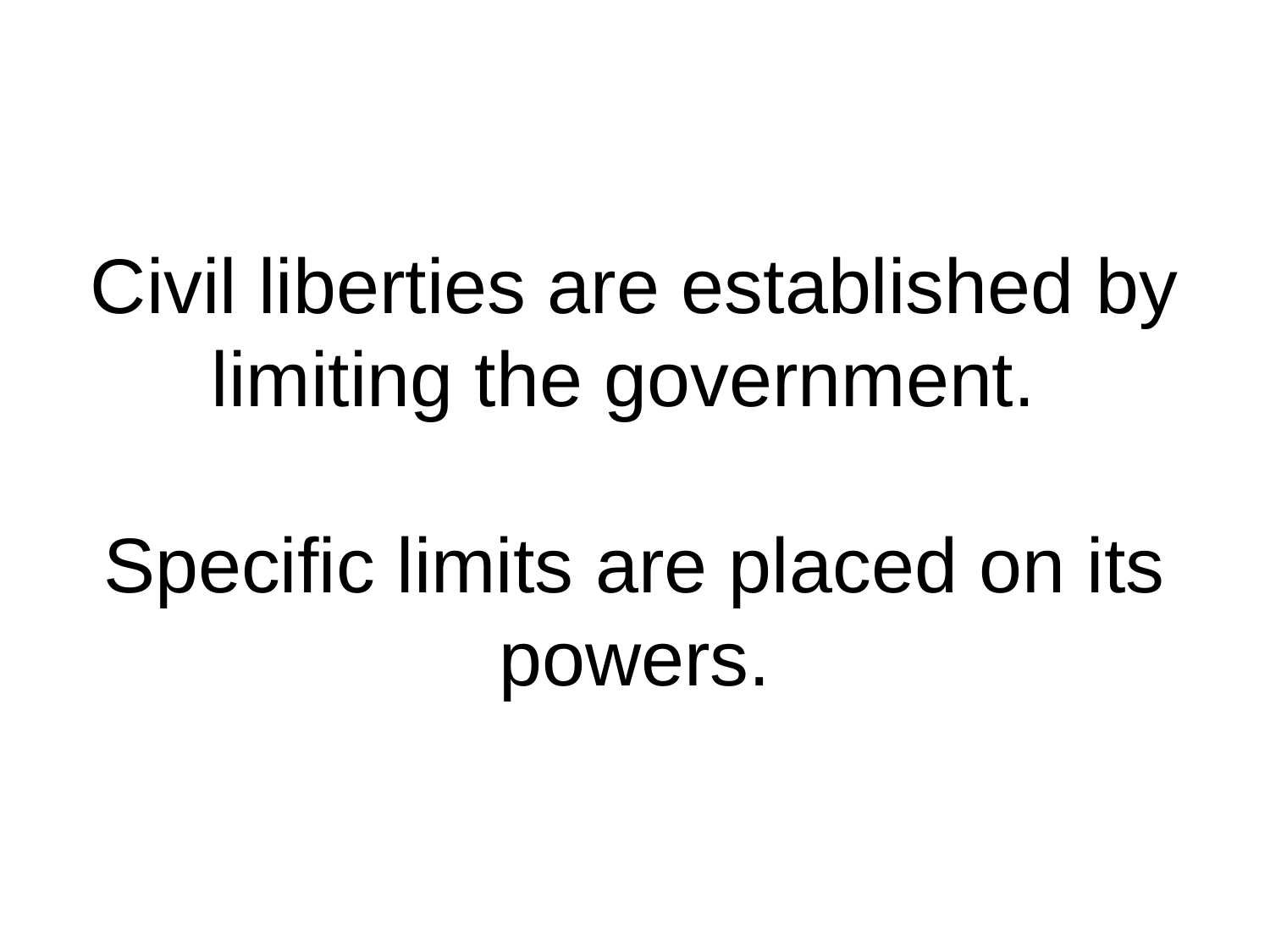

# Civil liberties are established by limiting the government. Specific limits are placed on its powers.